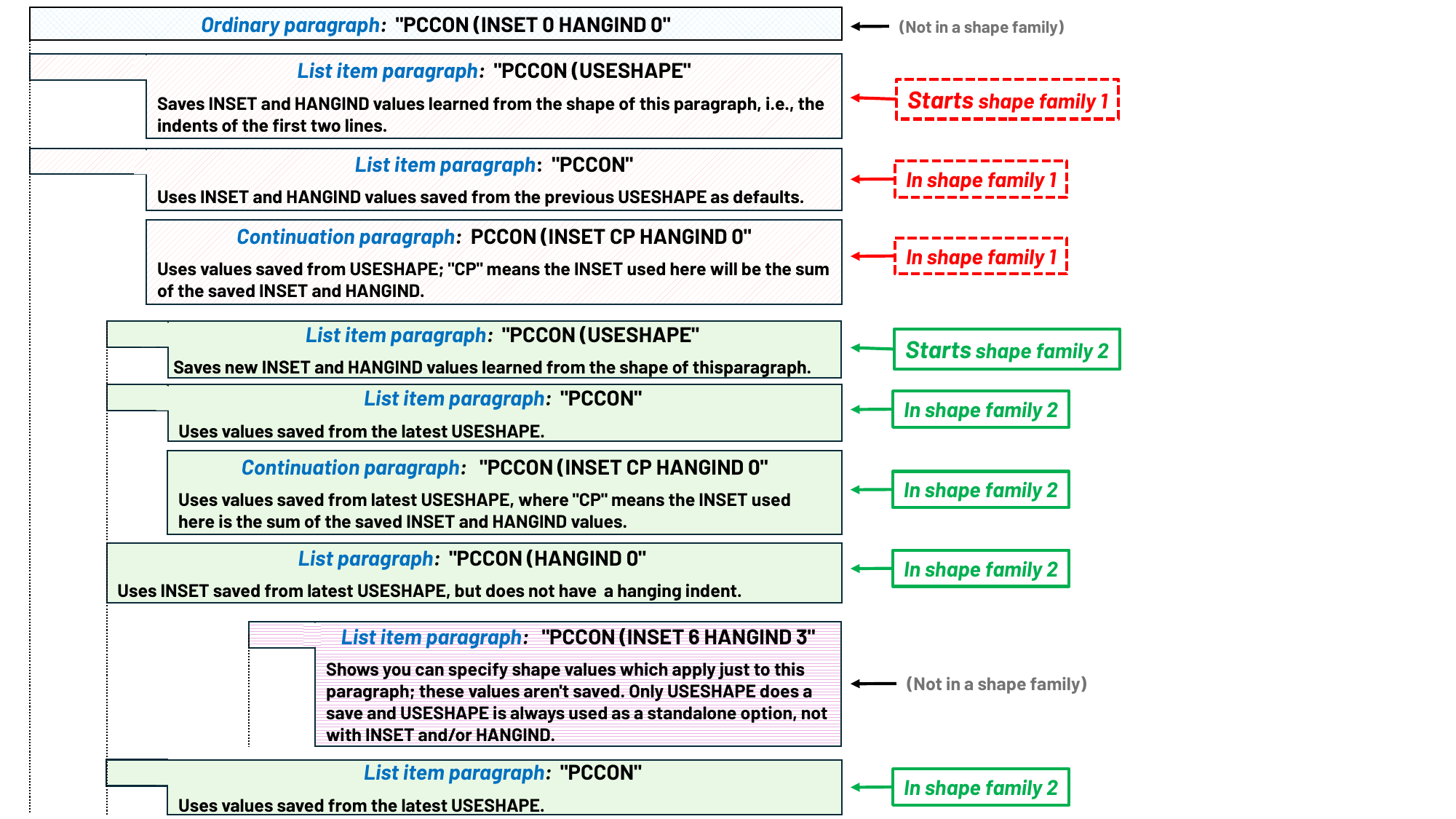

Ordinary paragraph:  "PCCON (INSET 0 HANGIND 0"
(Not in a shape family)

List item paragraph:  "PCCON (USESHAPE"

Saves INSET and HANGIND values learned from the shape of this paragraph, i.e., the indents of the first two lines.

Starts shape family 1

List item paragraph:  "PCCON"

Uses INSET and HANGIND values saved from the previous USESHAPE as defaults.

In shape family 1
Continuation paragraph:  PCCON (INSET CP HANGIND 0"

Uses values saved from USESHAPE; "CP" means the INSET used here will be the sum of the saved INSET and HANGIND.
In shape family 1
List item paragraph:  "PCCON (USESHAPE"

Saves new INSET and HANGIND values learned from the shape of thisparagraph.

Starts shape family 2

List item paragraph:  "PCCON"

Uses values saved from the latest USESHAPE.

In shape family 2
Continuation paragraph:   "PCCON (INSET CP HANGIND 0"

Uses values saved from latest USESHAPE, where "CP" means the INSET used here is the sum of the saved INSET and HANGIND values.
In shape family 2
List paragraph:  "PCCON (HANGIND 0"

Uses INSET saved from latest USESHAPE, but does not have  a hanging indent.
In shape family 2

List item paragraph:   "PCCON (INSET 6 HANGIND 3"

Shows you can specify shape values which apply just to this paragraph; these values aren't saved. Only USESHAPE does a save and USESHAPE is always used as a standalone option, not with INSET and/or HANGIND.

(Not in a shape family)

List item paragraph:  "PCCON"

Uses values saved from the latest USESHAPE.

In shape family 2